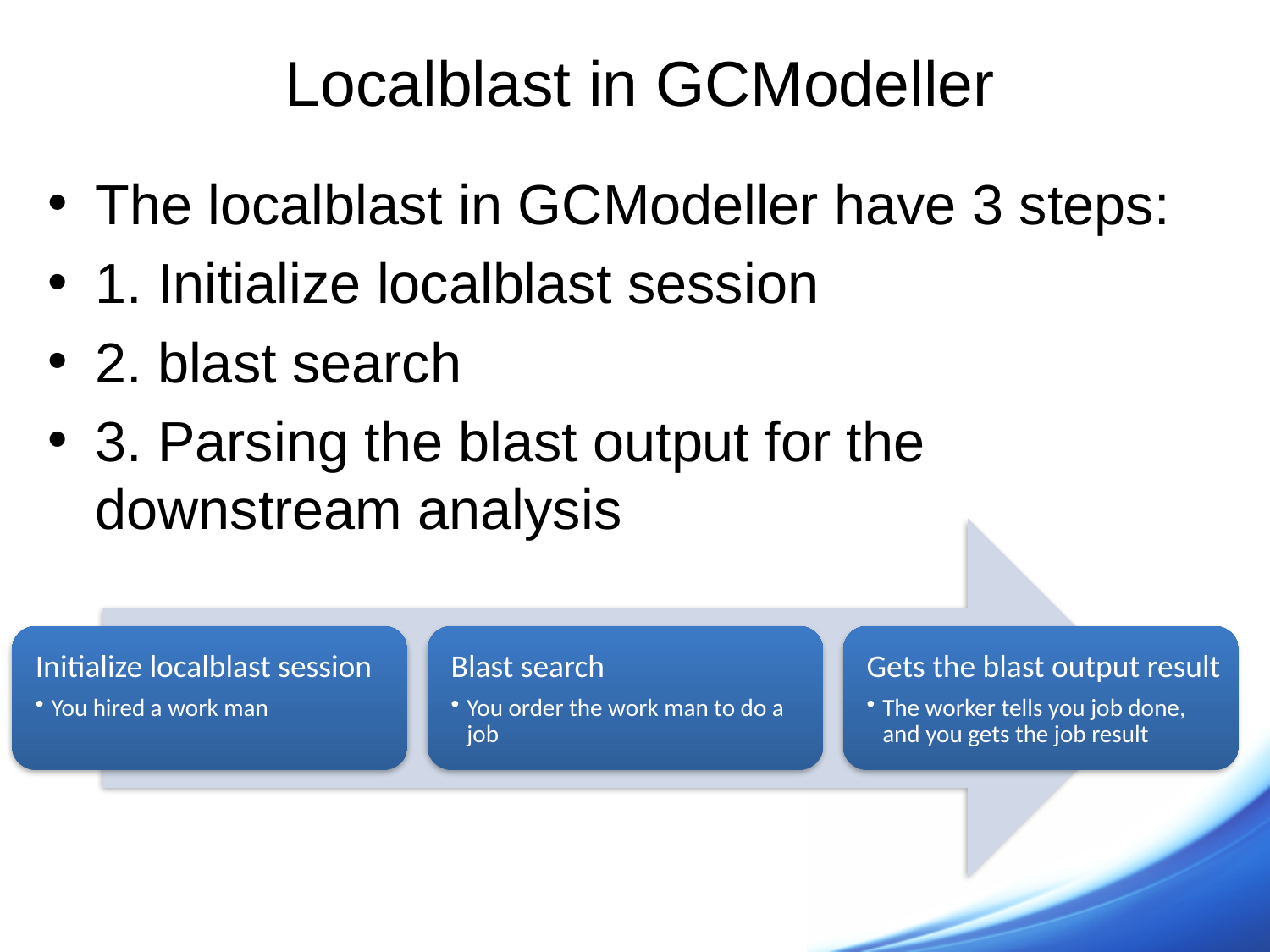

# Localblast in GCModeller
The localblast in GCModeller have 3 steps:
1. Initialize localblast session
2. blast search
3. Parsing the blast output for the downstream analysis
Initialize localblast session
You hired a work man
Blast search
You order the work man to do a job
Gets the blast output result
The worker tells you job done, and you gets the job result